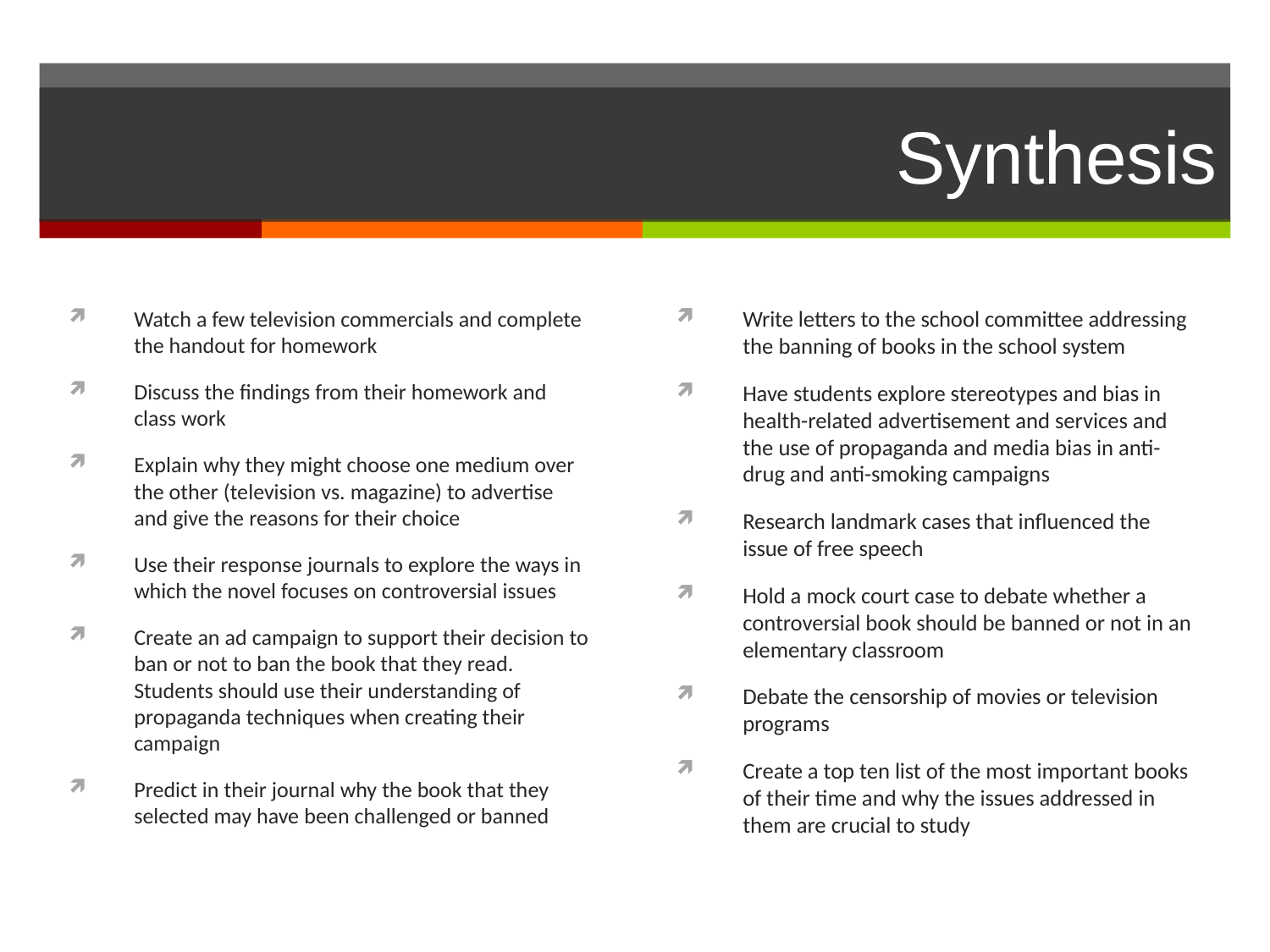

# Synthesis
Watch a few television commercials and complete the handout for homework
Discuss the findings from their homework and class work
Explain why they might choose one medium over the other (television vs. magazine) to advertise and give the reasons for their choice
Use their response journals to explore the ways in which the novel focuses on controversial issues
Create an ad campaign to support their decision to ban or not to ban the book that they read. Students should use their understanding of propaganda techniques when creating their campaign
Predict in their journal why the book that they selected may have been challenged or banned

Write letters to the school committee addressing the banning of books in the school system
Have students explore stereotypes and bias in health-related advertisement and services and the use of propaganda and media bias in anti-drug and anti-smoking campaigns
Research landmark cases that influenced the issue of free speech
Hold a mock court case to debate whether a controversial book should be banned or not in an elementary classroom
Debate the censorship of movies or television programs
Create a top ten list of the most important books of their time and why the issues addressed in them are crucial to study